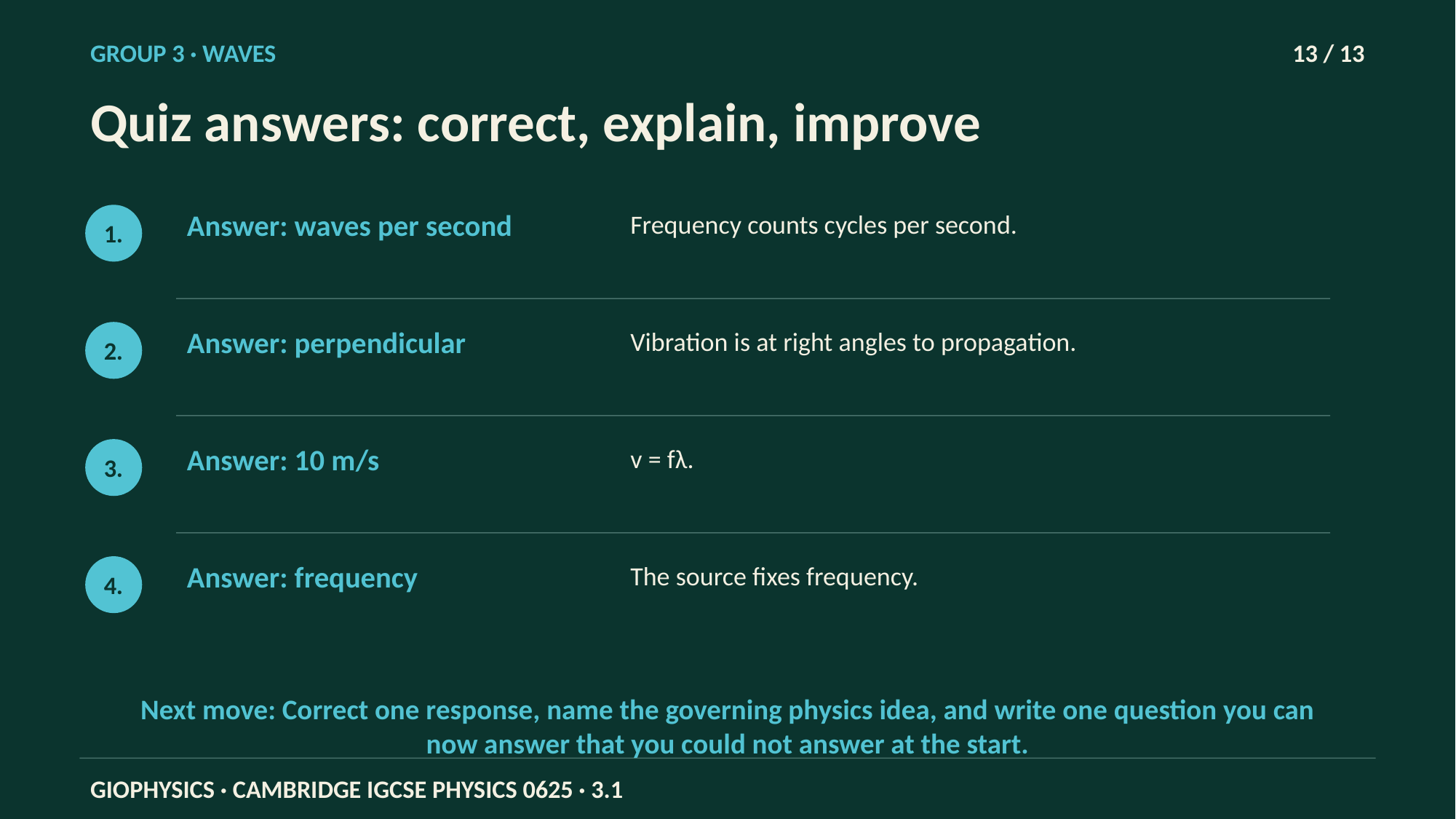

GROUP 3 · WAVES
13 / 13
Quiz answers: correct, explain, improve
Answer: waves per second
Frequency counts cycles per second.

1.

Answer: perpendicular
Vibration is at right angles to propagation.

2.

Answer: 10 m/s
v = fλ.

3.

Answer: frequency
The source fixes frequency.

4.
Next move: Correct one response, name the governing physics idea, and write one question you can now answer that you could not answer at the start.

GIOPHYSICS · CAMBRIDGE IGCSE PHYSICS 0625 · 3.1